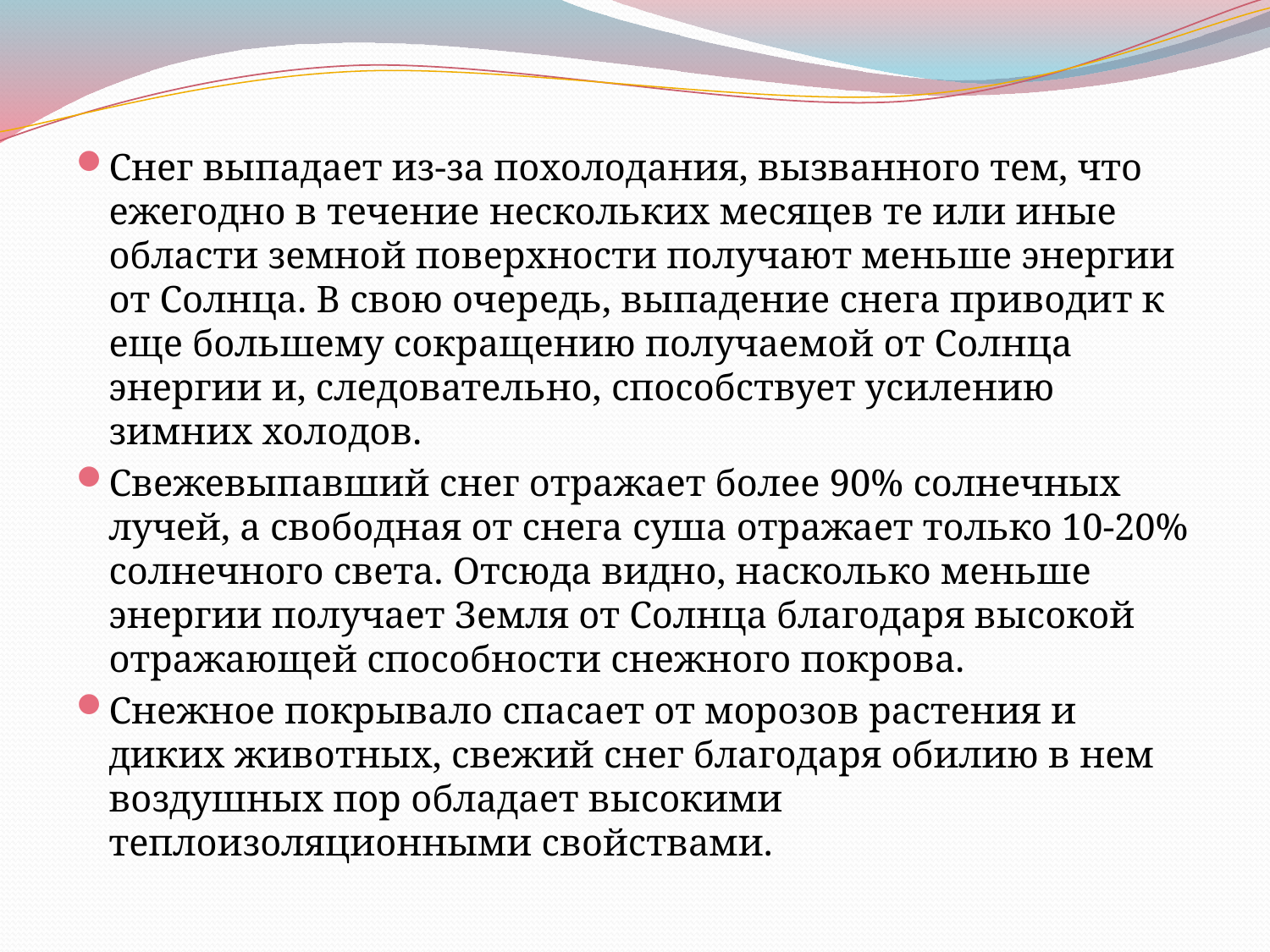

Снег выпадает из-за похолодания, вызванного тем, что ежегодно в течение нескольких месяцев те или иные области земной поверхности получают меньше энергии от Солнца. В свою очередь, выпадение снега приводит к еще большему сокращению получаемой от Солнца энергии и, следовательно, способствует усилению зимних холодов.
Свежевыпавший снег отражает более 90% солнечных лучей, а свободная от снега суша отражает только 10-20% солнечного света. Отсюда видно, насколько меньше энергии получает Земля от Солнца благодаря высокой отражающей способности снежного покрова.
Снежное покрывало спасает от морозов растения и диких животных, свежий снег благодаря обилию в нем воздушных пор обладает высокими теплоизоляционными свойствами.